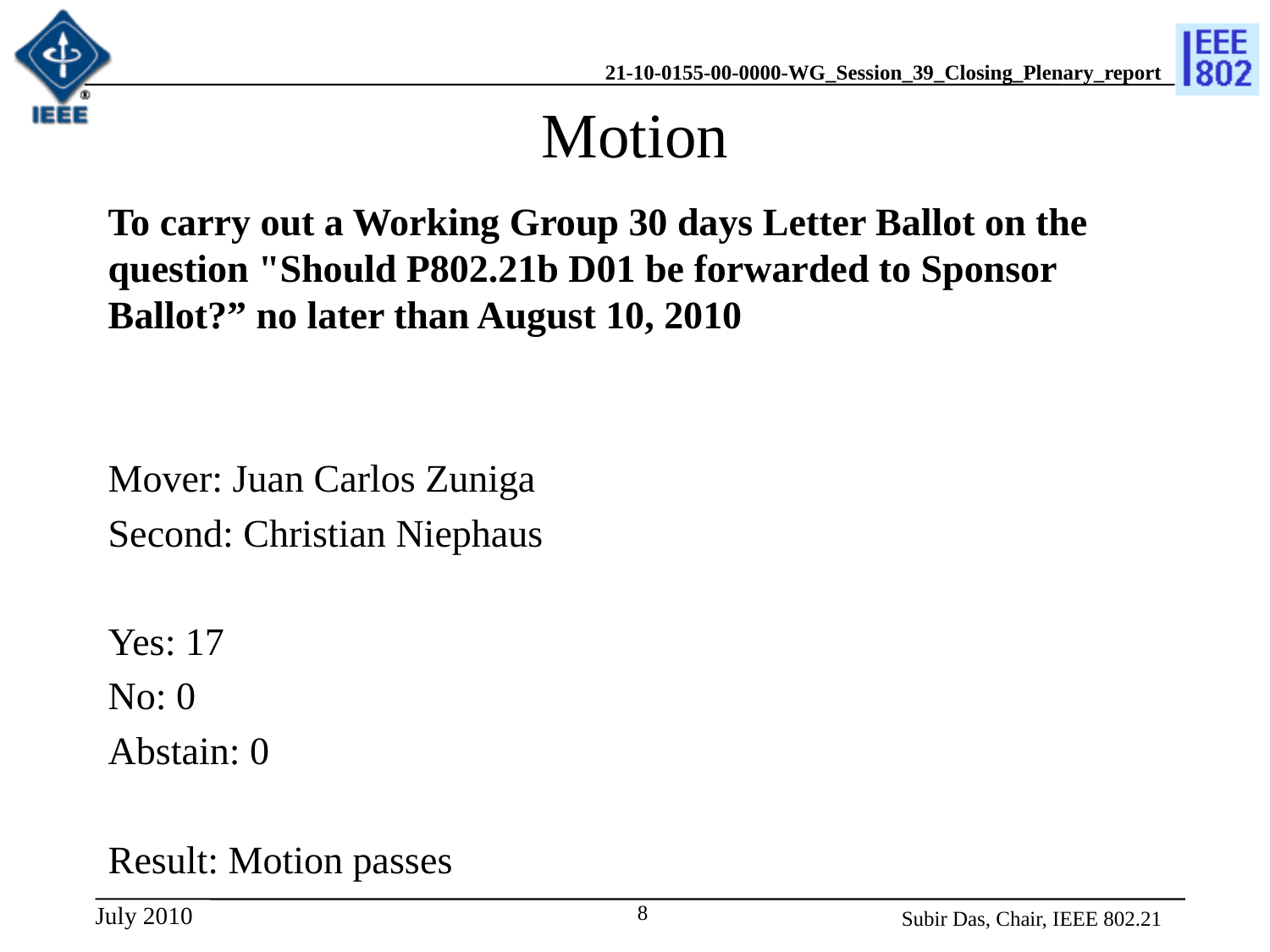

# Motion
To carry out a Working Group 30 days Letter Ballot on the question "Should P802.21b D01 be forwarded to Sponsor Ballot?” no later than August 10, 2010

Mover: Juan Carlos Zuniga
Second: Christian Niephaus

Yes: 17
No: 0
Abstain: 0

Result: Motion passes

Subir Das, Chair, IEEE 802.21
 8